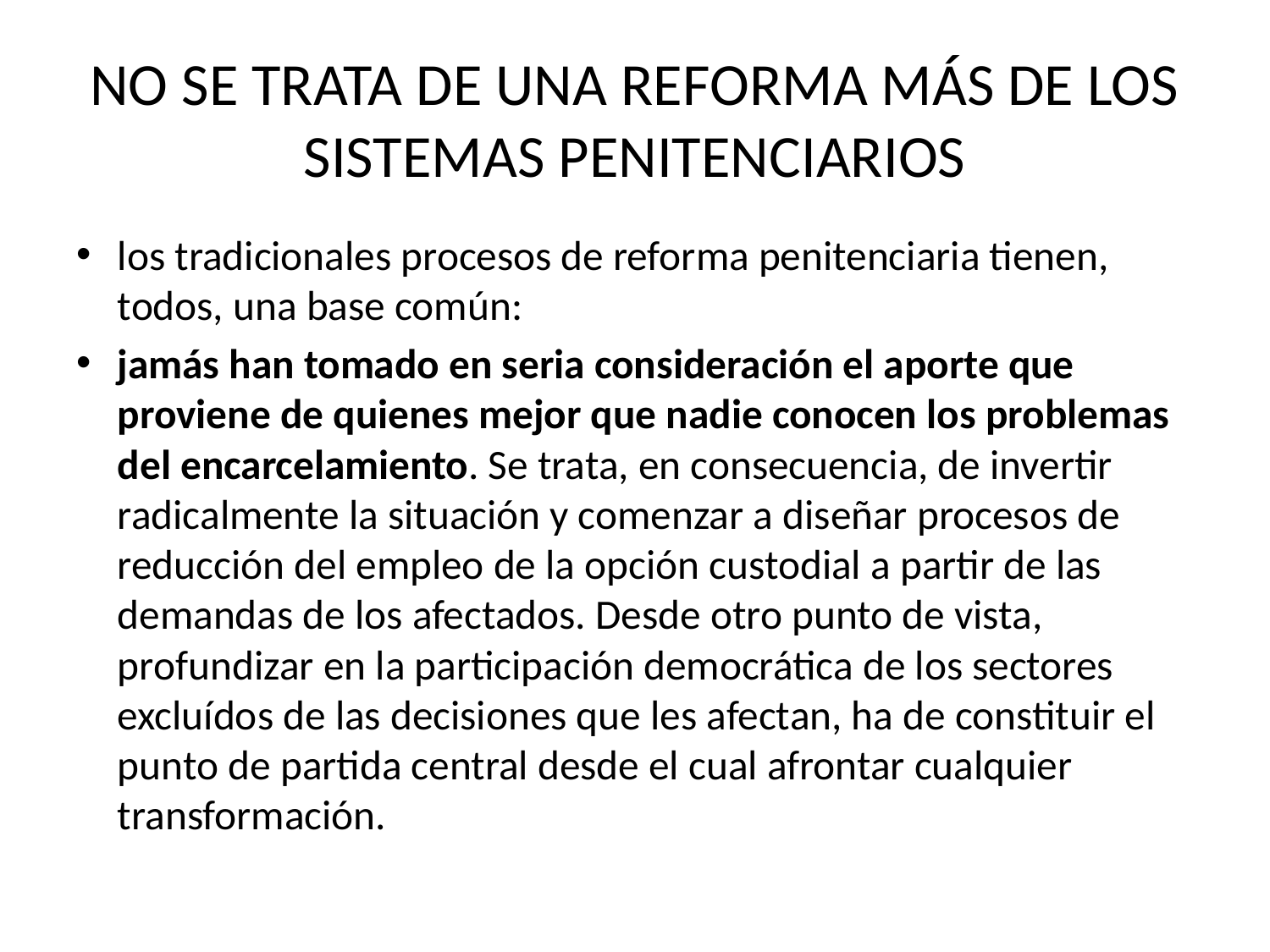

# NO SE TRATA DE UNA REFORMA MÁS DE LOS SISTEMAS PENITENCIARIOS
los tradicionales procesos de reforma penitenciaria tienen, todos, una base común:
jamás han tomado en seria consideración el aporte que proviene de quienes mejor que nadie conocen los problemas del encarcelamiento. Se trata, en consecuencia, de invertir radicalmente la situación y comenzar a diseñar procesos de reducción del empleo de la opción custodial a partir de las demandas de los afectados. Desde otro punto de vista, profundizar en la participación democrática de los sectores excluídos de las decisiones que les afectan, ha de constituir el punto de partida central desde el cual afrontar cualquier transformación.